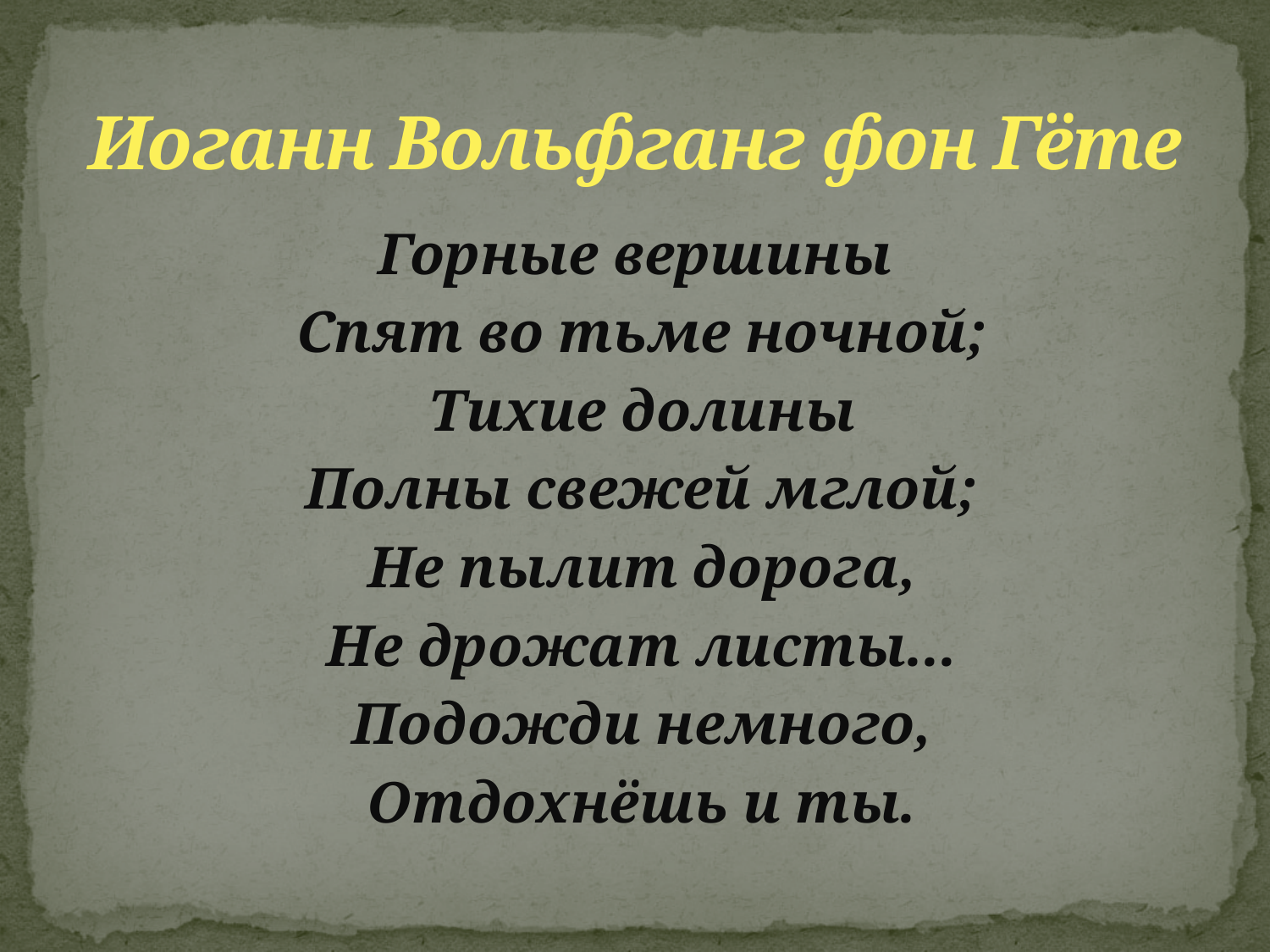

# Иоганн Вольфганг фон Гёте
Горные вершины
 Спят во тьме ночной;
 Тихие долины
 Полны свежей мглой;
 Не пылит дорога,
 Не дрожат листы...
 Подожди немного,
 Отдохнёшь и ты.